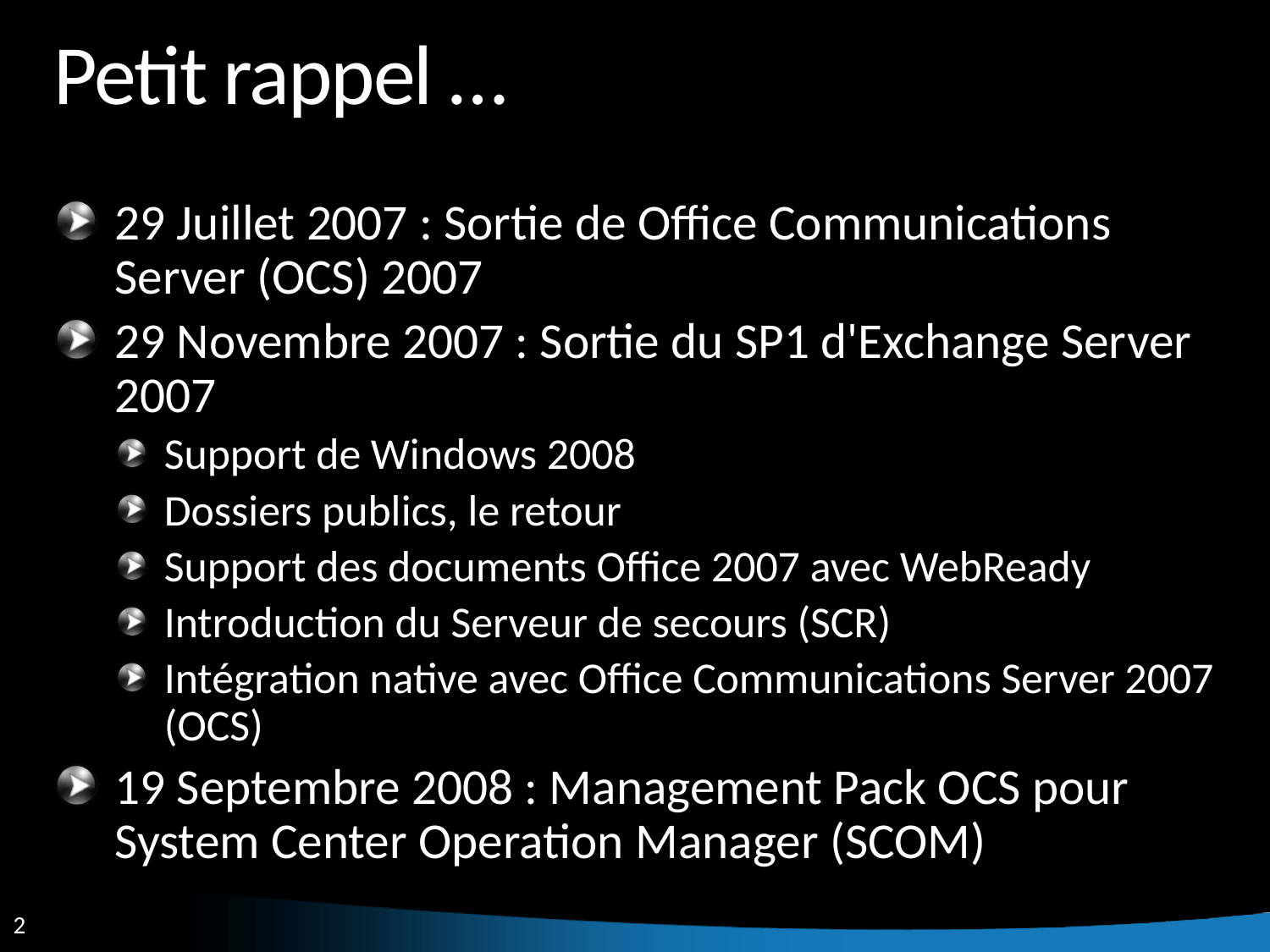

# Petit rappel …
29 Juillet 2007 : Sortie de Office Communications Server (OCS) 2007
29 Novembre 2007 : Sortie du SP1 d'Exchange Server 2007
Support de Windows 2008
Dossiers publics, le retour
Support des documents Office 2007 avec WebReady
Introduction du Serveur de secours (SCR)
Intégration native avec Office Communications Server 2007 (OCS)
19 Septembre 2008 : Management Pack OCS pour System Center Operation Manager (SCOM)